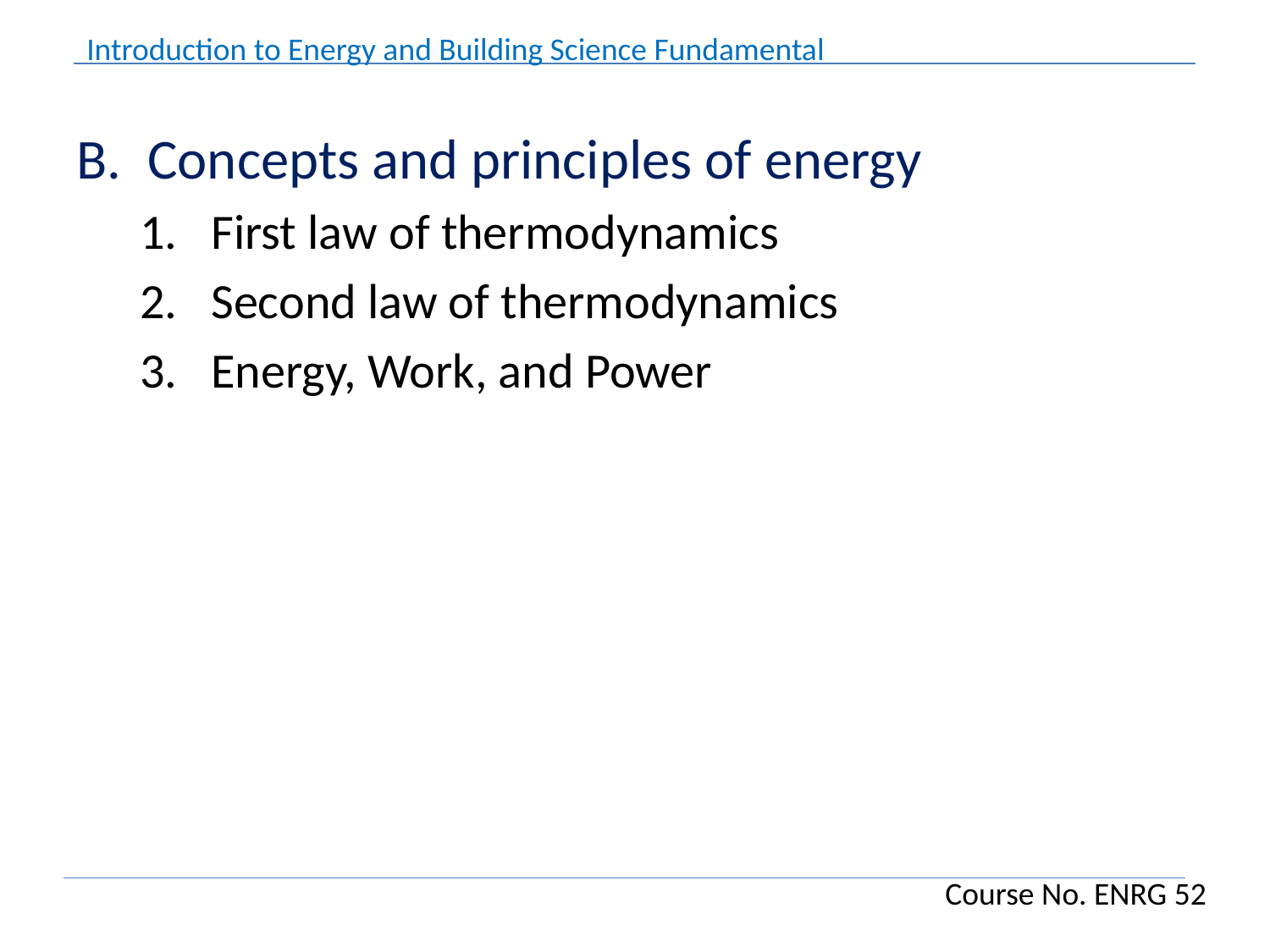

Concepts and principles of energy
First law of thermodynamics
Second law of thermodynamics
Energy, Work, and Power